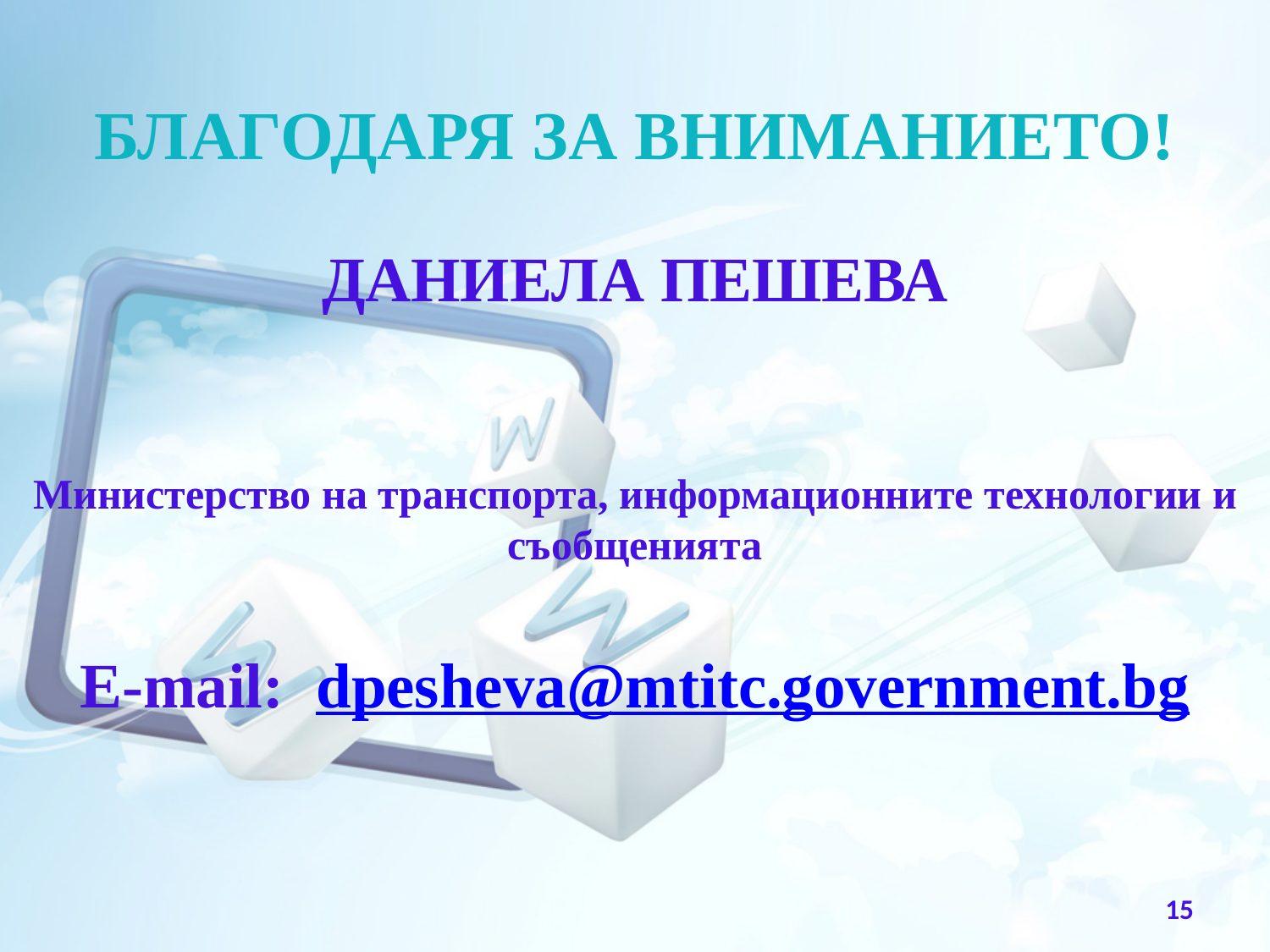

БЛАГОДАРЯ ЗА ВНИМАНИЕТО!

ДАНИЕЛА ПЕШЕВА

Министерство на транспорта, информационните технологии и съобщенията

E-mail:  dpesheva@mtitc.government.bg
15